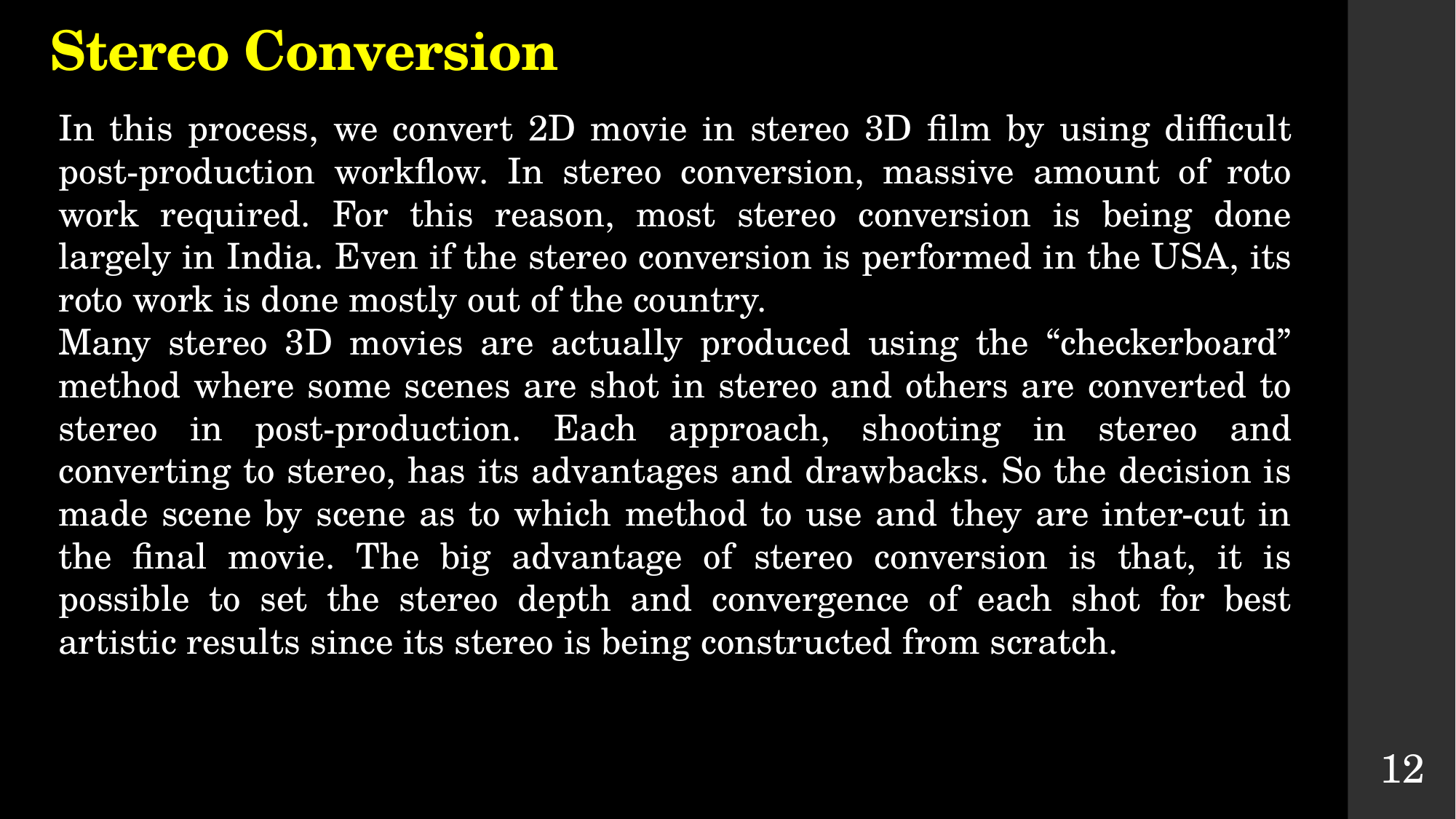

# Stereo Conversion
In this process, we convert 2D movie in stereo 3D film by using difficult post-production workflow. In stereo conversion, massive amount of roto work required. For this reason, most stereo conversion is being done largely in India. Even if the stereo conversion is performed in the USA, its roto work is done mostly out of the country.
Many stereo 3D movies are actually produced using the “checkerboard” method where some scenes are shot in stereo and others are converted to stereo in post-production. Each approach, shooting in stereo and converting to stereo, has its advantages and drawbacks. So the decision is made scene by scene as to which method to use and they are inter-cut in the final movie. The big advantage of stereo conversion is that, it is possible to set the stereo depth and convergence of each shot for best artistic results since its stereo is being constructed from scratch.
12